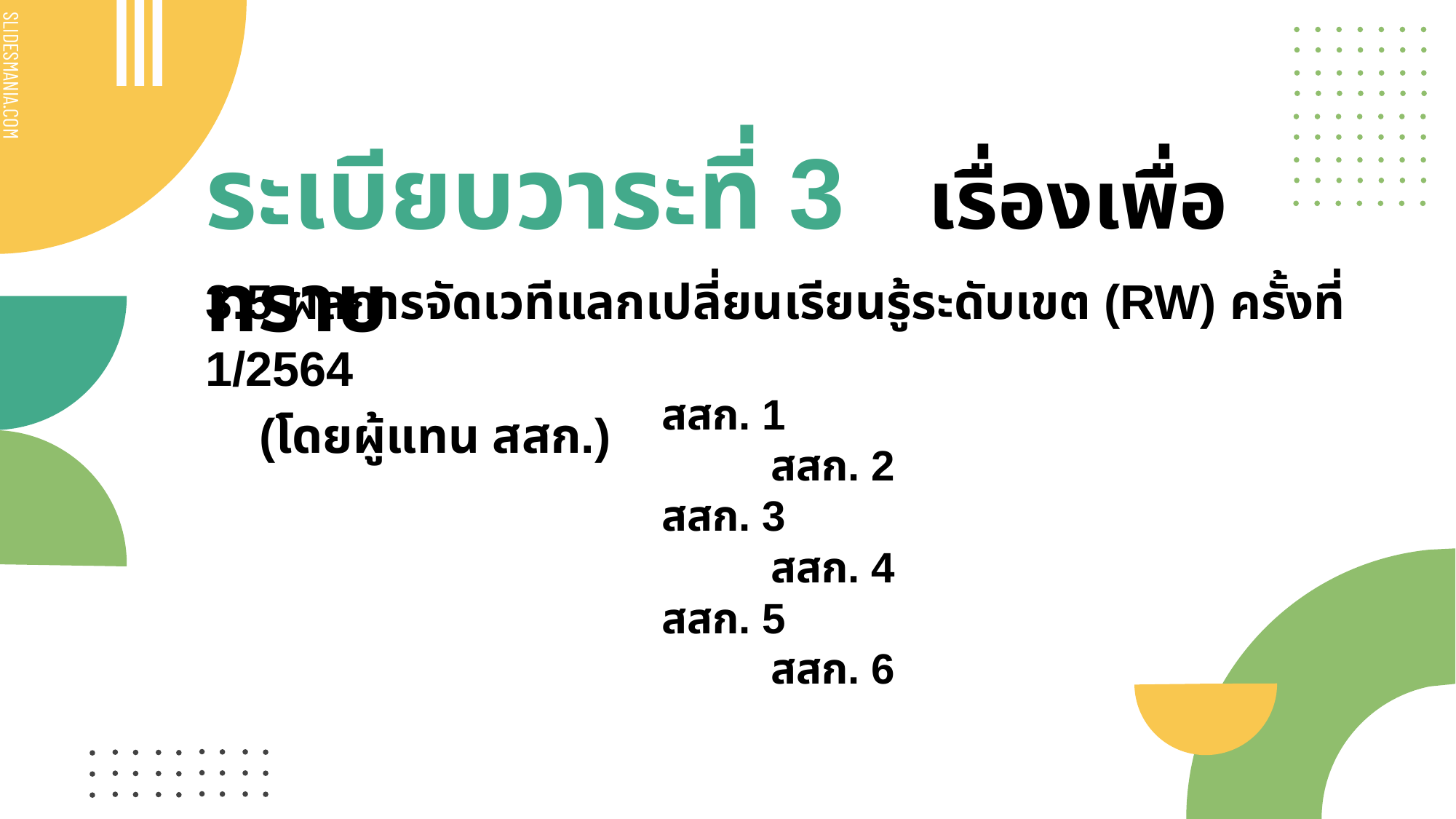

ระเบียบวาระที่ 3   เรื่องเพื่อทราบ
3.5 ผลการจัดเวทีแลกเปลี่ยนเรียนรู้ระดับเขต (RW) ครั้งที่ 1/2564
    (โดยผู้แทน สสก.)

		สสก. 1				สสก. 2
		สสก. 3				สสก. 4
		สสก. 5				สสก. 6